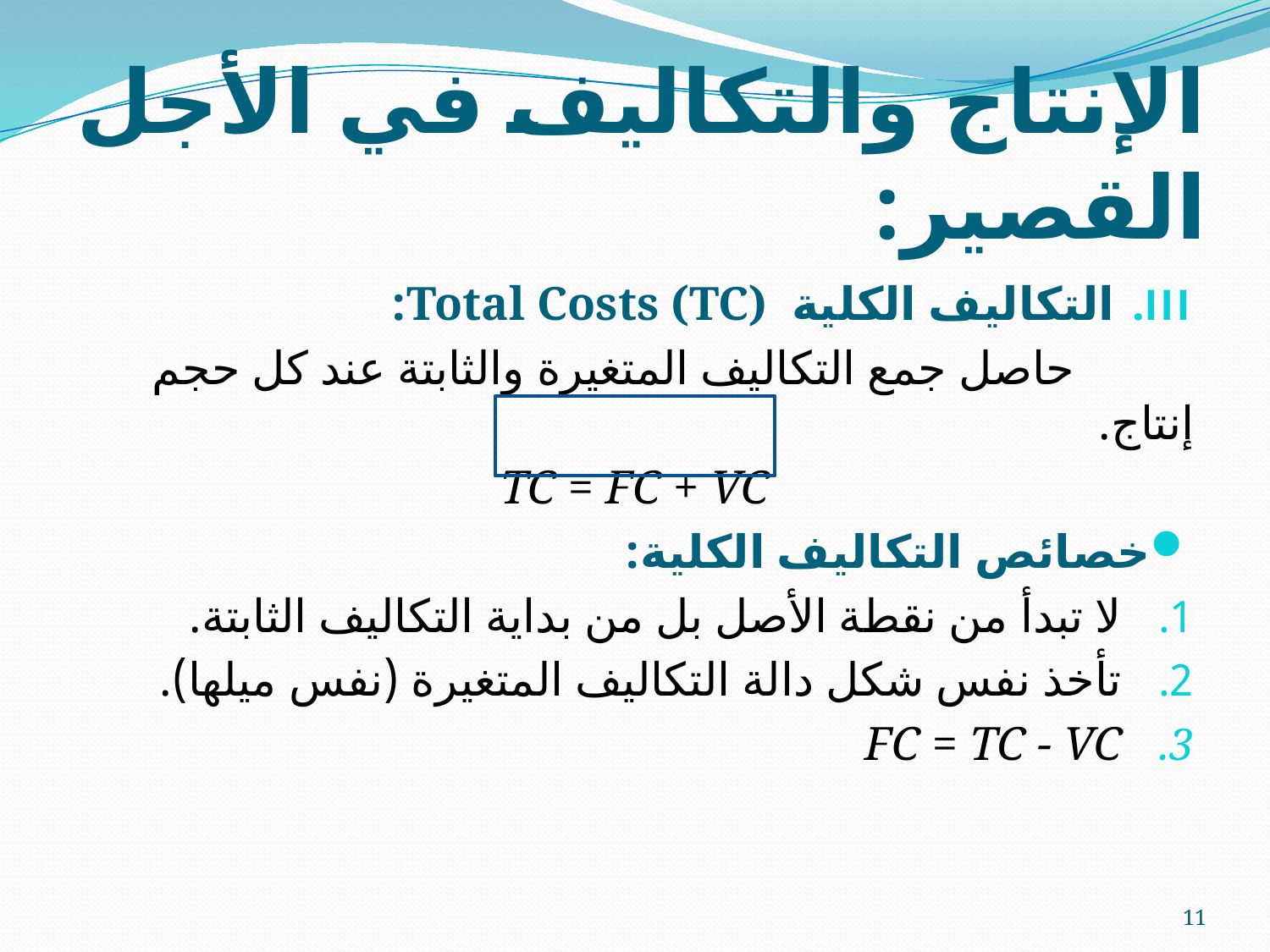

# الإنتاج والتكاليف في الأجل القصير:
التكاليف الكلية  Total Costs (TC):
          حاصل جمع التكاليف المتغيرة والثابتة عند كل حجم إنتاج.
TC = FC + VC
خصائص التكاليف الكلية:
لا تبدأ من نقطة الأصل بل من بداية التكاليف الثابتة.
تأخذ نفس شكل دالة التكاليف المتغيرة (نفس ميلها).
FC = TC - VC

11